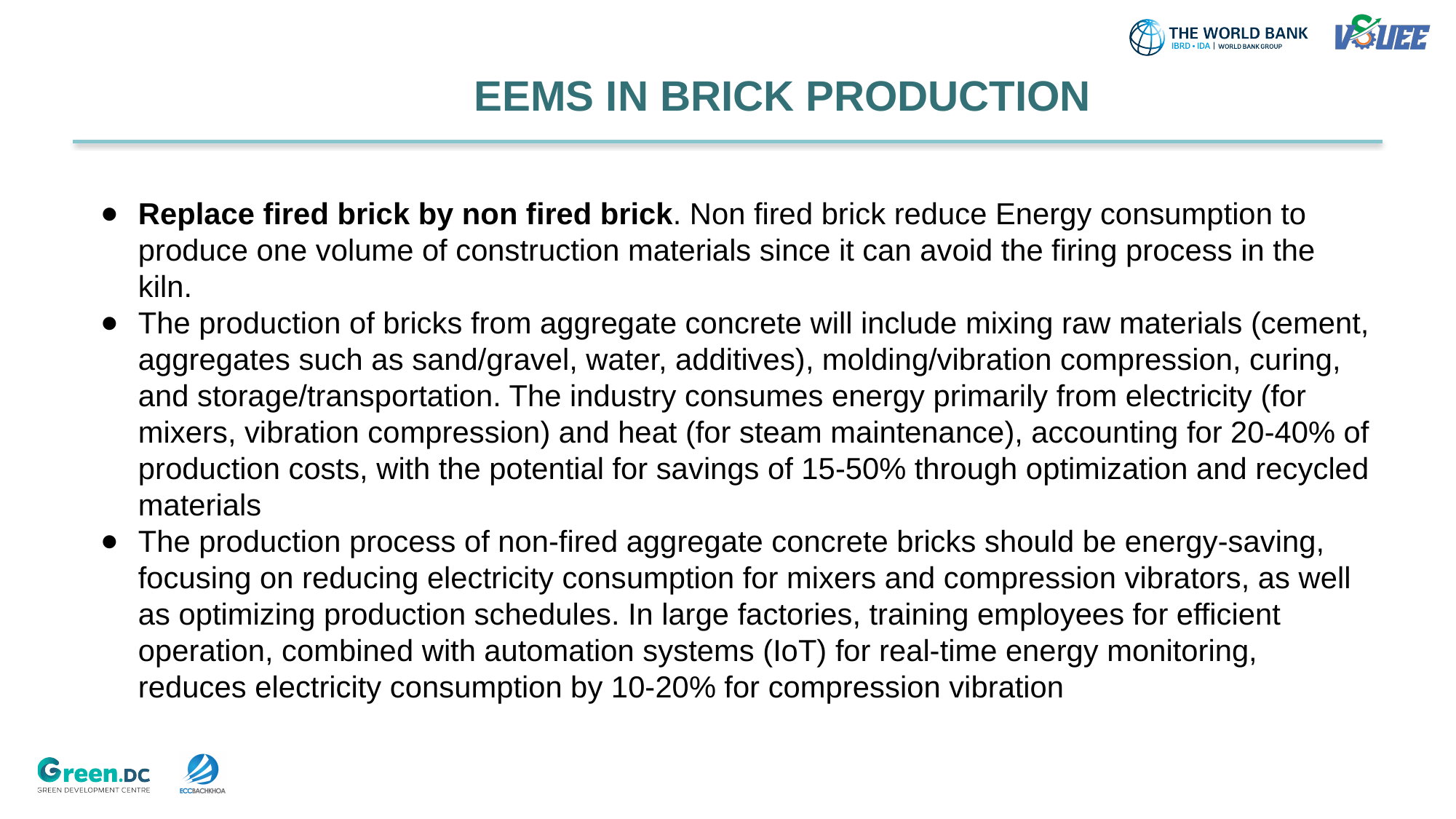

# EEMS IN BRICK PRODUCTION
Replace fired brick by non fired brick. Non fired brick reduce Energy consumption to produce one volume of construction materials since it can avoid the firing process in the kiln.
The production of bricks from aggregate concrete will include mixing raw materials (cement, aggregates such as sand/gravel, water, additives), molding/vibration compression, curing, and storage/transportation. The industry consumes energy primarily from electricity (for mixers, vibration compression) and heat (for steam maintenance), accounting for 20-40% of production costs, with the potential for savings of 15-50% through optimization and recycled materials
The production process of non-fired aggregate concrete bricks should be energy-saving, focusing on reducing electricity consumption for mixers and compression vibrators, as well as optimizing production schedules. In large factories, training employees for efficient operation, combined with automation systems (IoT) for real-time energy monitoring, reduces electricity consumption by 10-20% for compression vibration